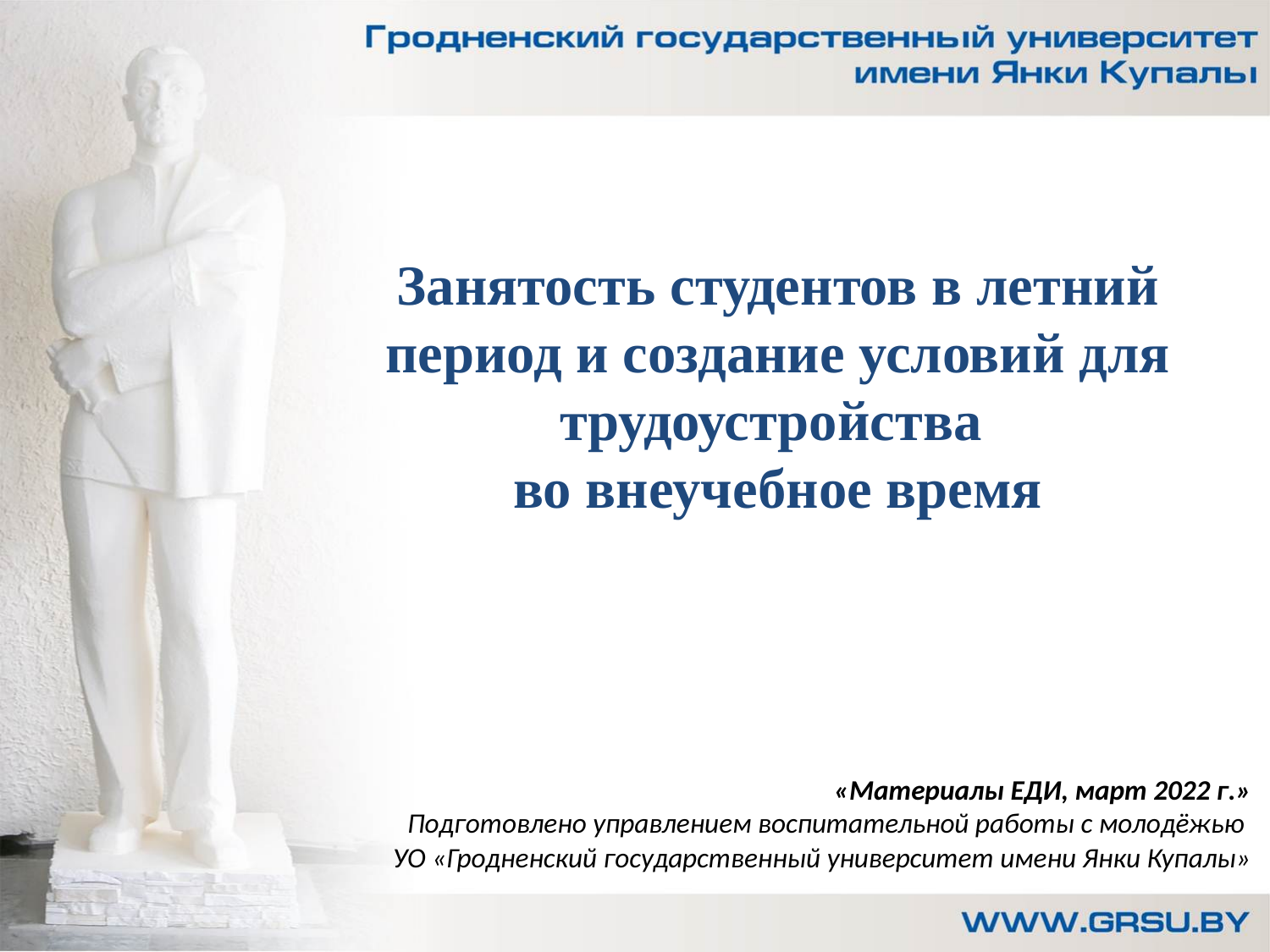

# Занятость студентов в летний период и создание условий для трудоустройства во внеучебное время
«Материалы ЕДИ, март 2022 г.»
Подготовлено управлением воспитательной работы с молодёжью
УО «Гродненский государственный университет имени Янки Купалы»